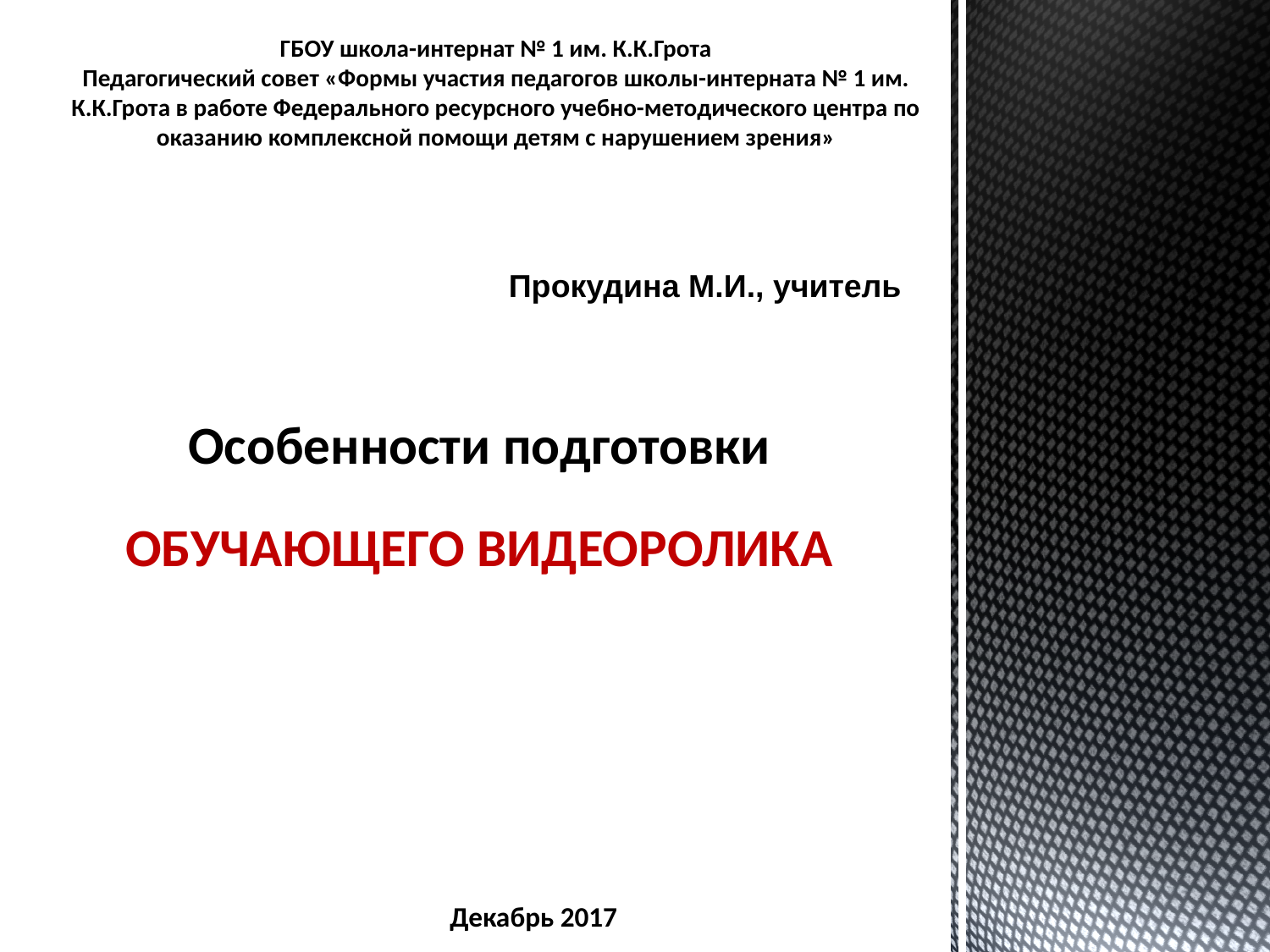

ГБОУ школа-интернат № 1 им. К.К.Грота
Педагогический совет «Формы участия педагогов школы-интерната № 1 им. К.К.Грота в работе Федерального ресурсного учебно-методического центра по оказанию комплексной помощи детям с нарушением зрения»
Прокудина М.И., учитель
Особенности подготовки ОБУЧАЮЩЕГО ВИДЕОРОЛИКА
Декабрь 2017